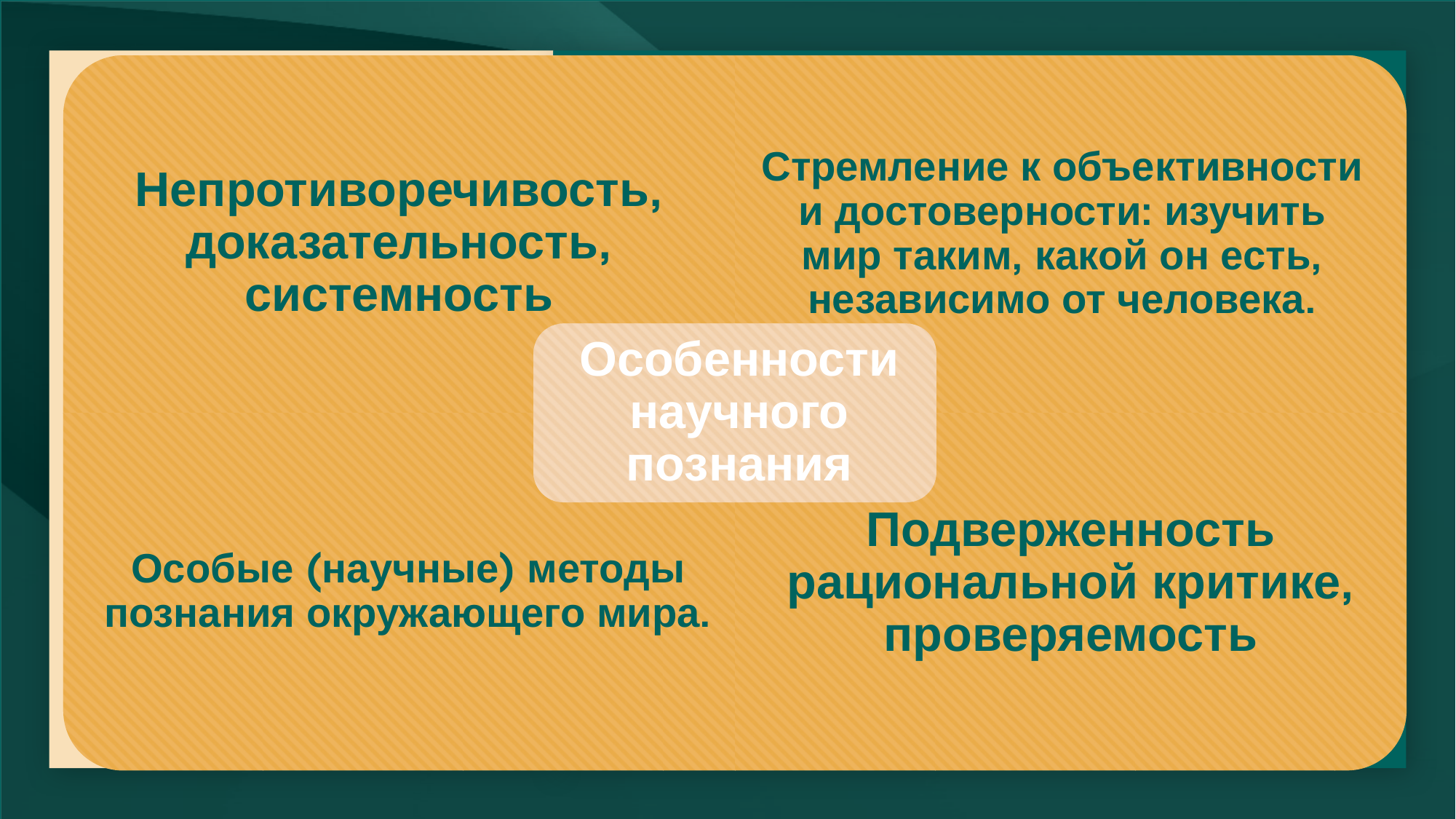

Непротиворечивость, доказательность, системность
Стремление к объективности и достоверности: изучить мир таким, какой он есть, независимо от человека.
Особые (научные) методы познания окружающего мира.
Подверженность рациональной критике, проверяемость
Особенности научного познания
# Особенности научного познания: